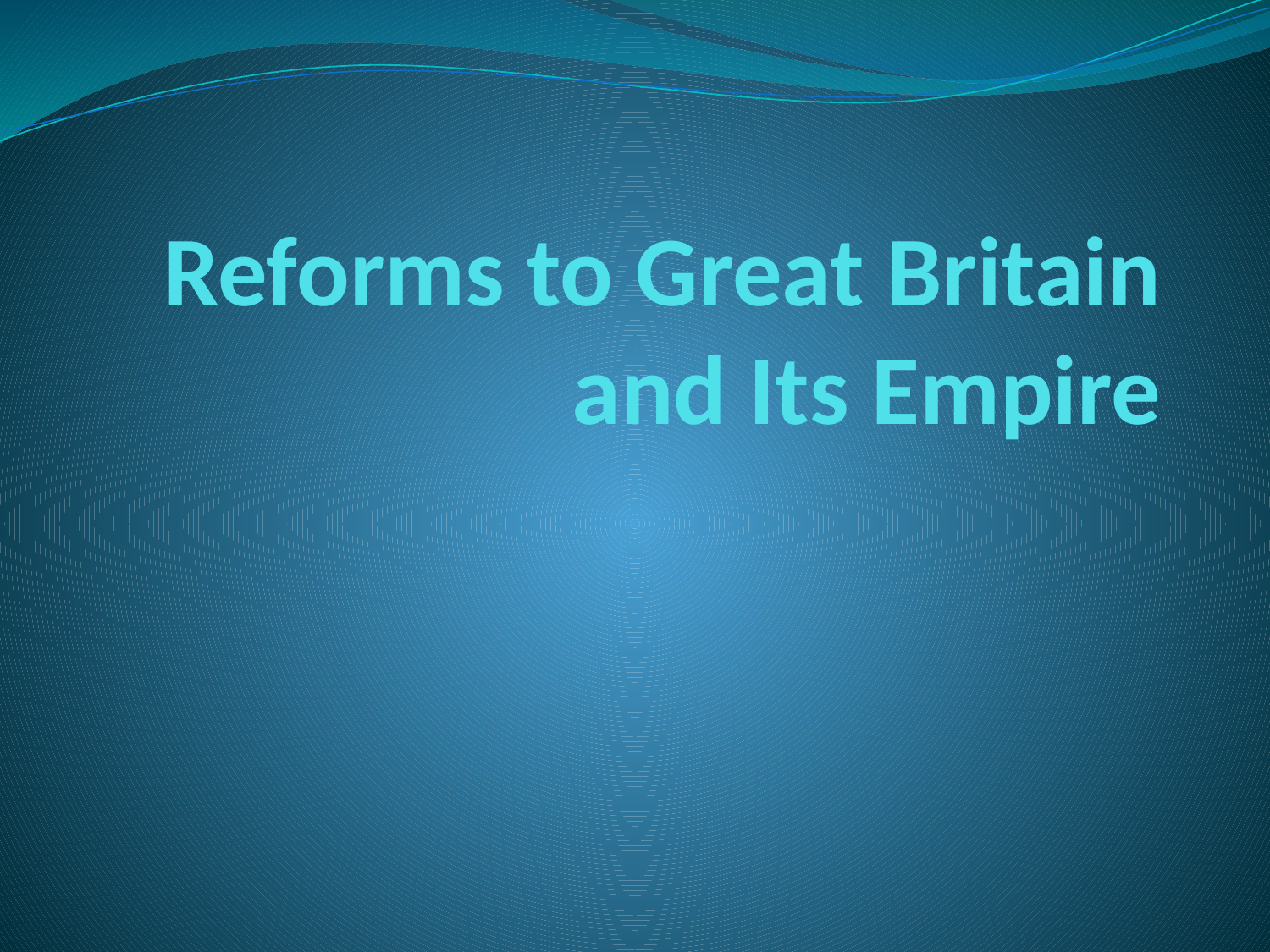

# Reforms to Great Britain and Its Empire